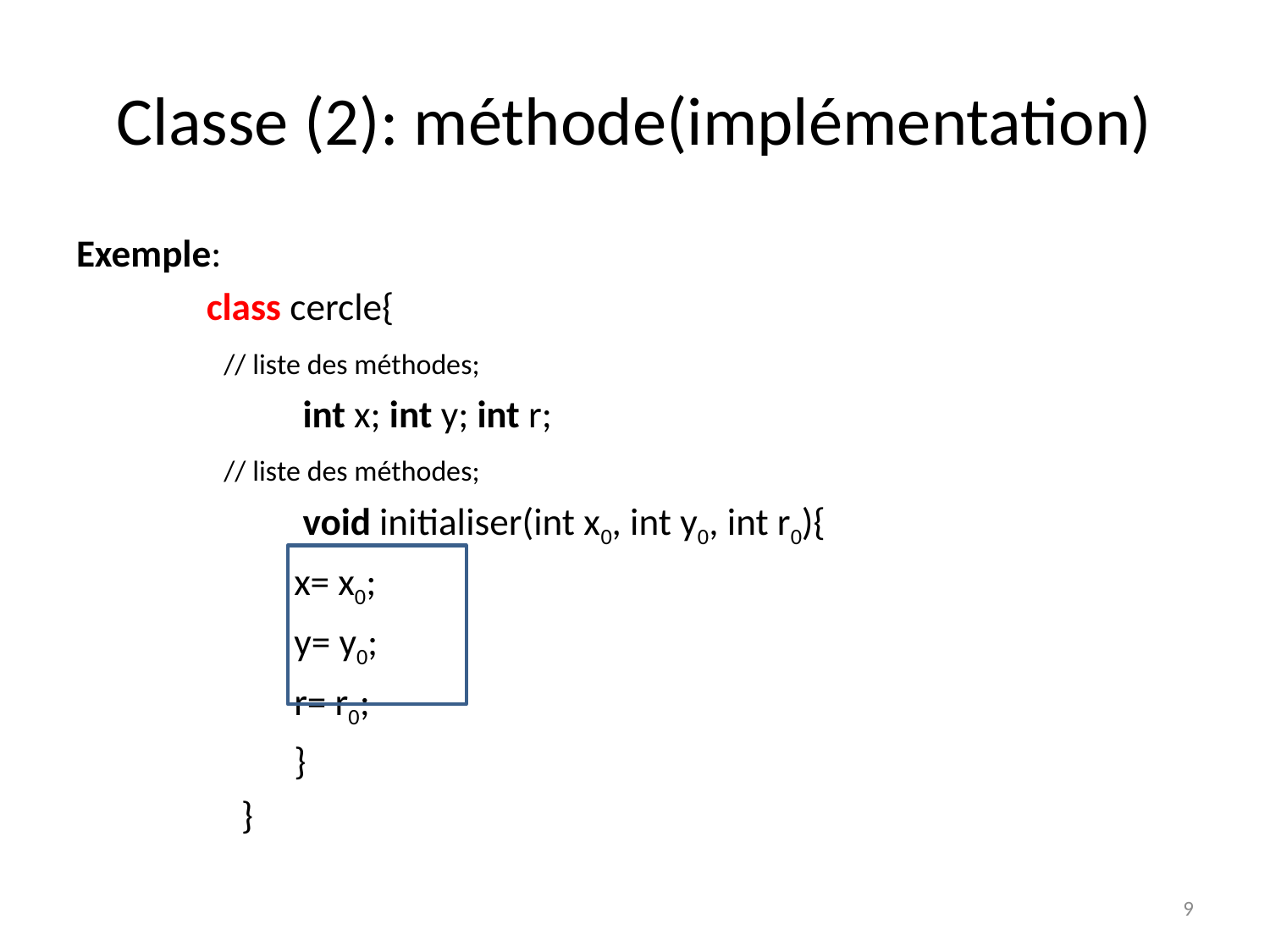

# Classe (2): méthode(implémentation)
Exemple:
               class cercle{
                 // liste des méthodes;
 int x; int y; int r;
                 // liste des méthodes;
 void initialiser(int x0, int y0, int r0){
x= x0;
y= y0;
r= r0;
}
                   }

9